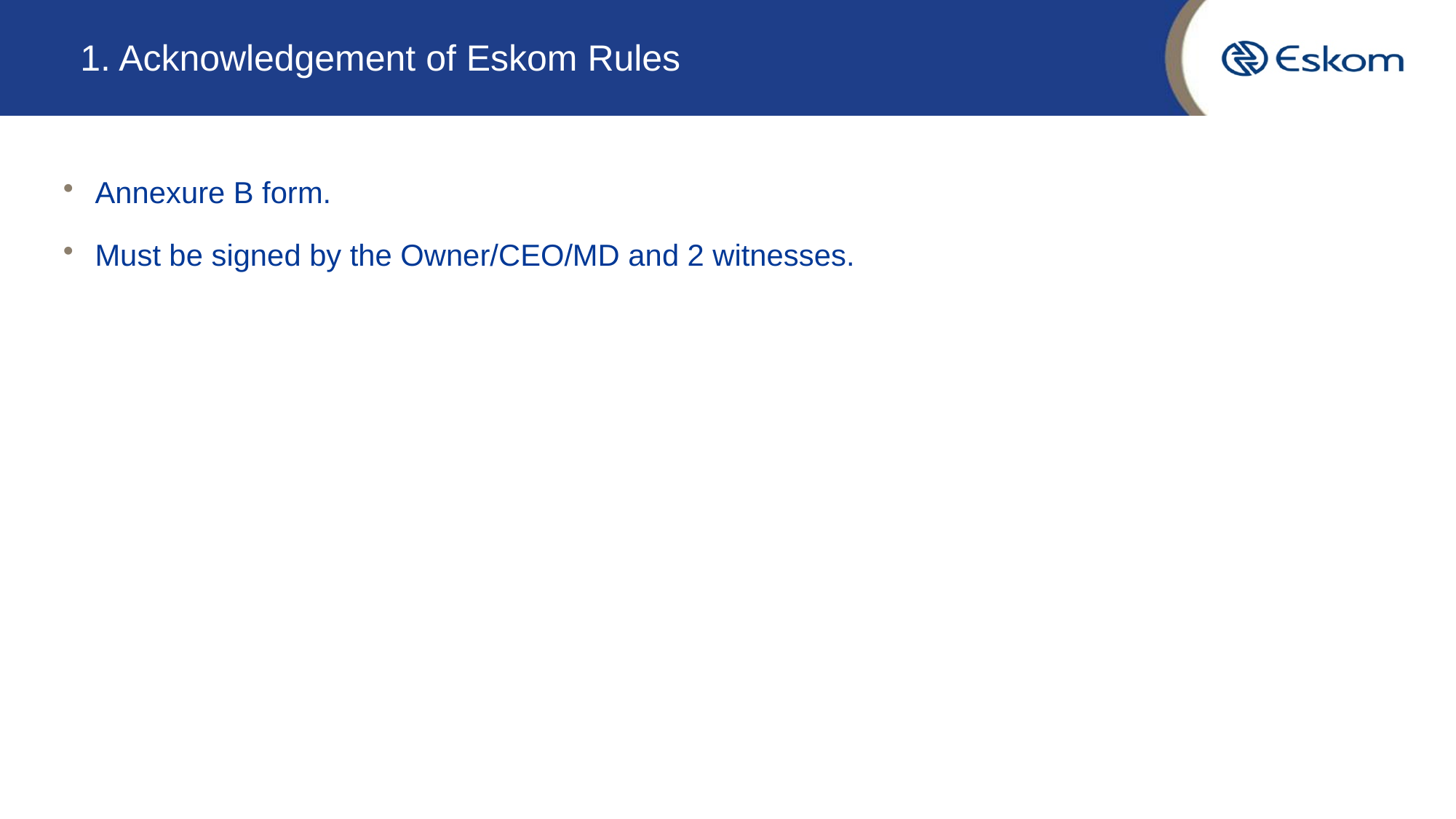

# 1. Acknowledgement of Eskom Rules
Annexure B form.
Must be signed by the Owner/CEO/MD and 2 witnesses.